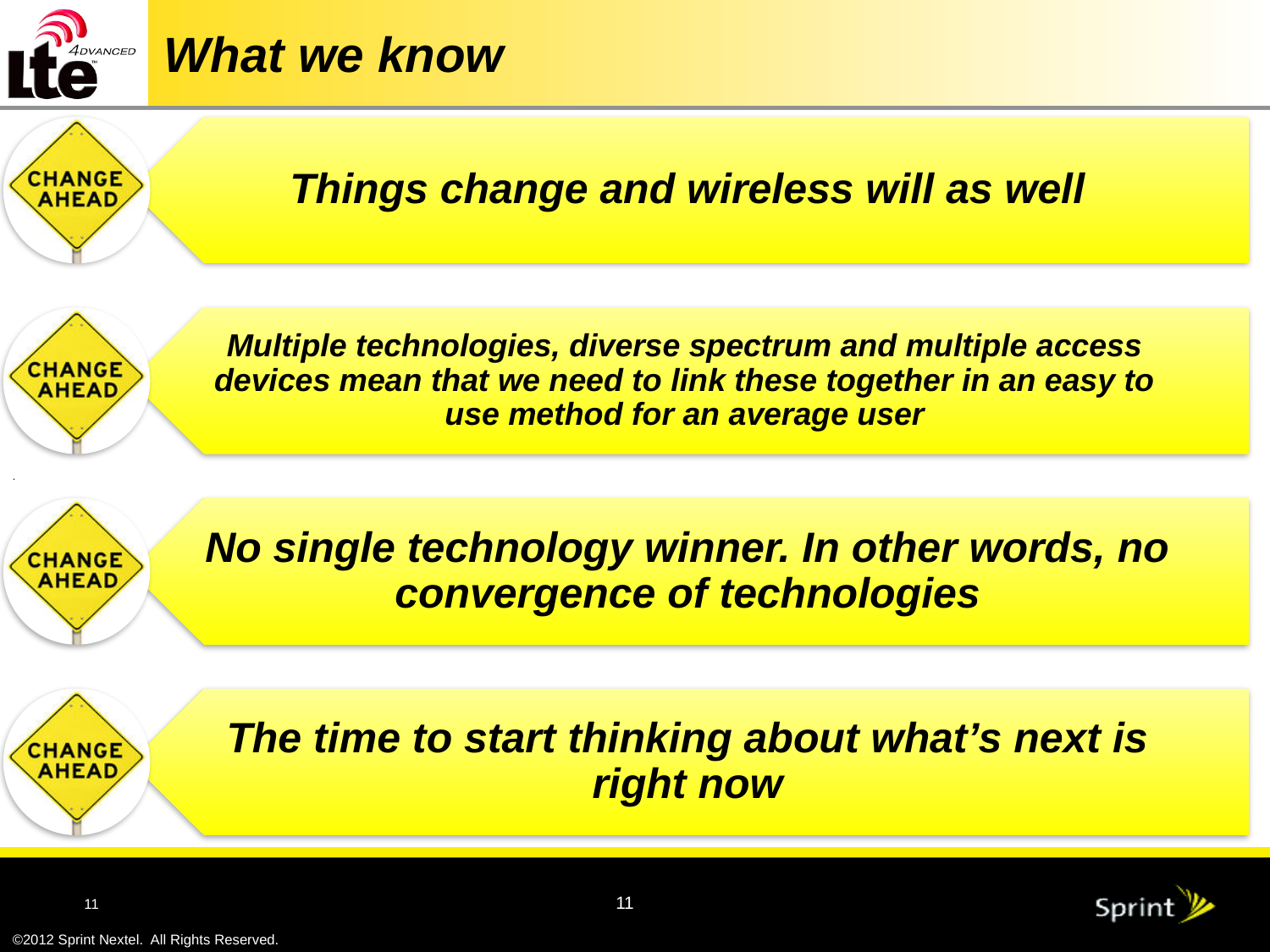

# What we know
Things change and wireless will as well
Multiple technologies, diverse spectrum and multiple access devices mean that we need to link these together in an easy to use method for an average user
No single technology winner. In other words, no convergence of technologies
The time to start thinking about what’s next is right now
11